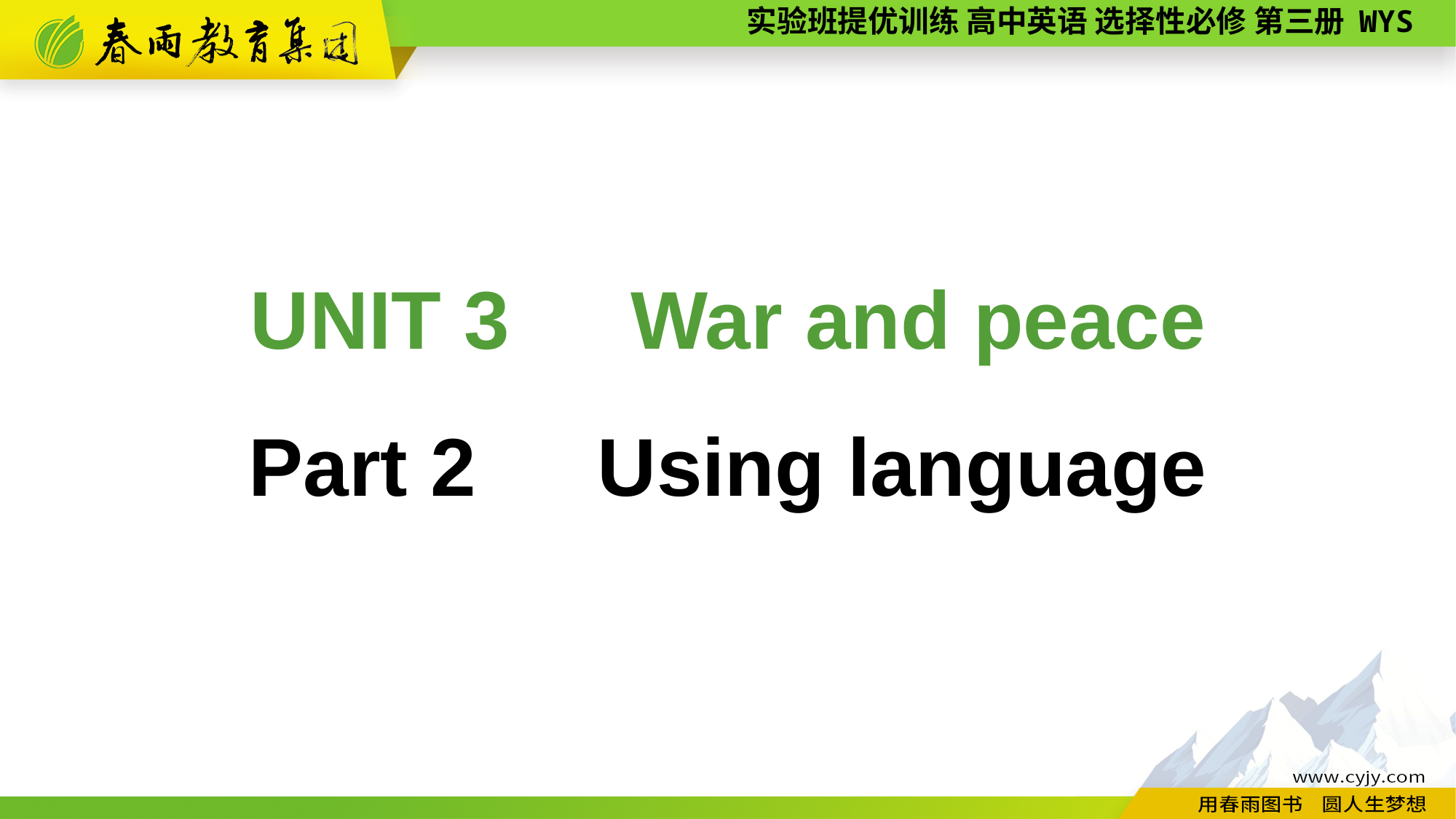

UNIT 3　War and peace
Part 2　Using language